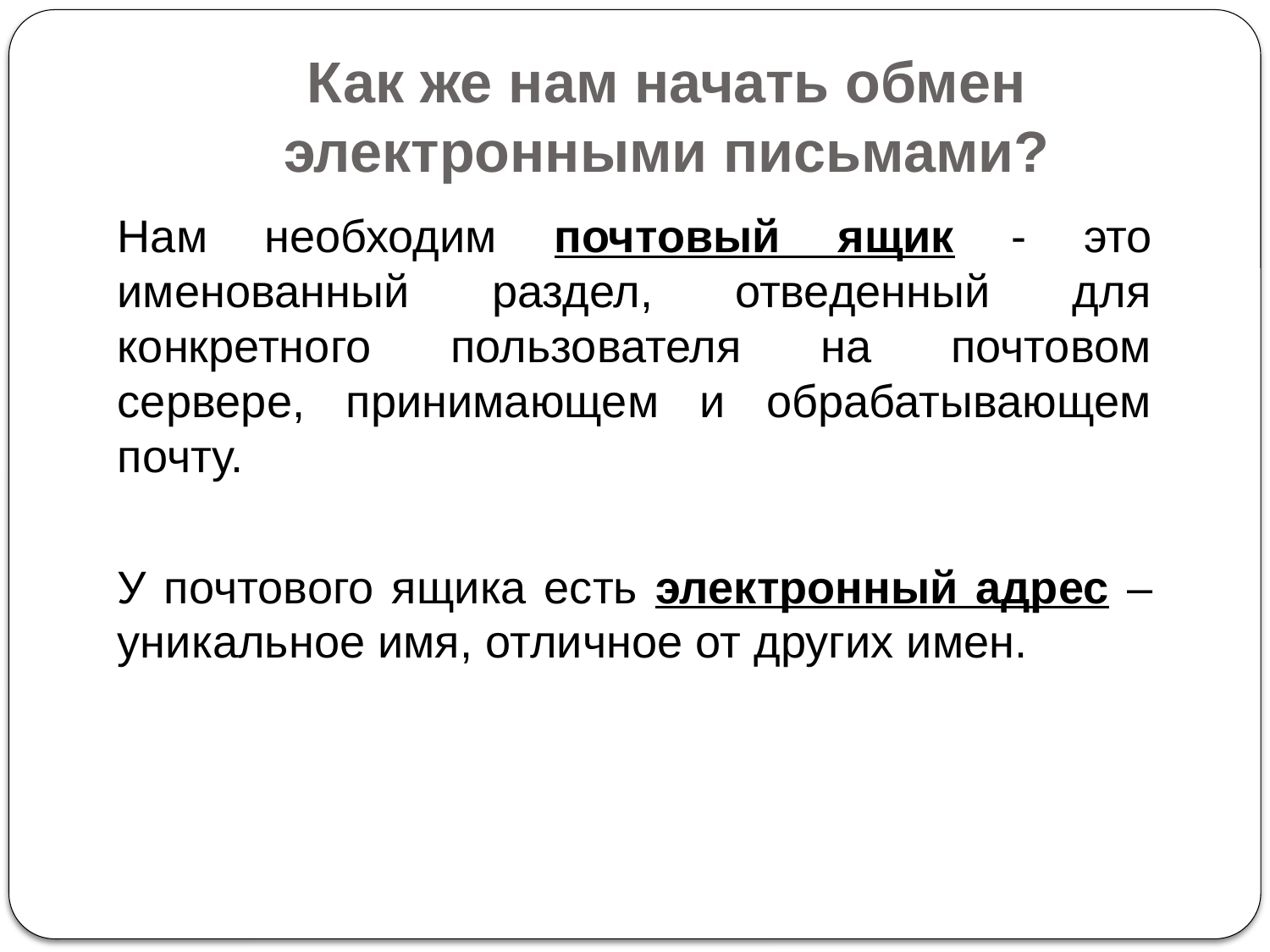

# Как же нам начать обмен электронными письмами?
Нам необходим почтовый ящик - это именованный раздел, отведенный для конкретного пользователя на почтовом сервере, принимающем и обрабатывающем почту.

У почтового ящика есть электронный адрес – уникальное имя, отличное от других имен.